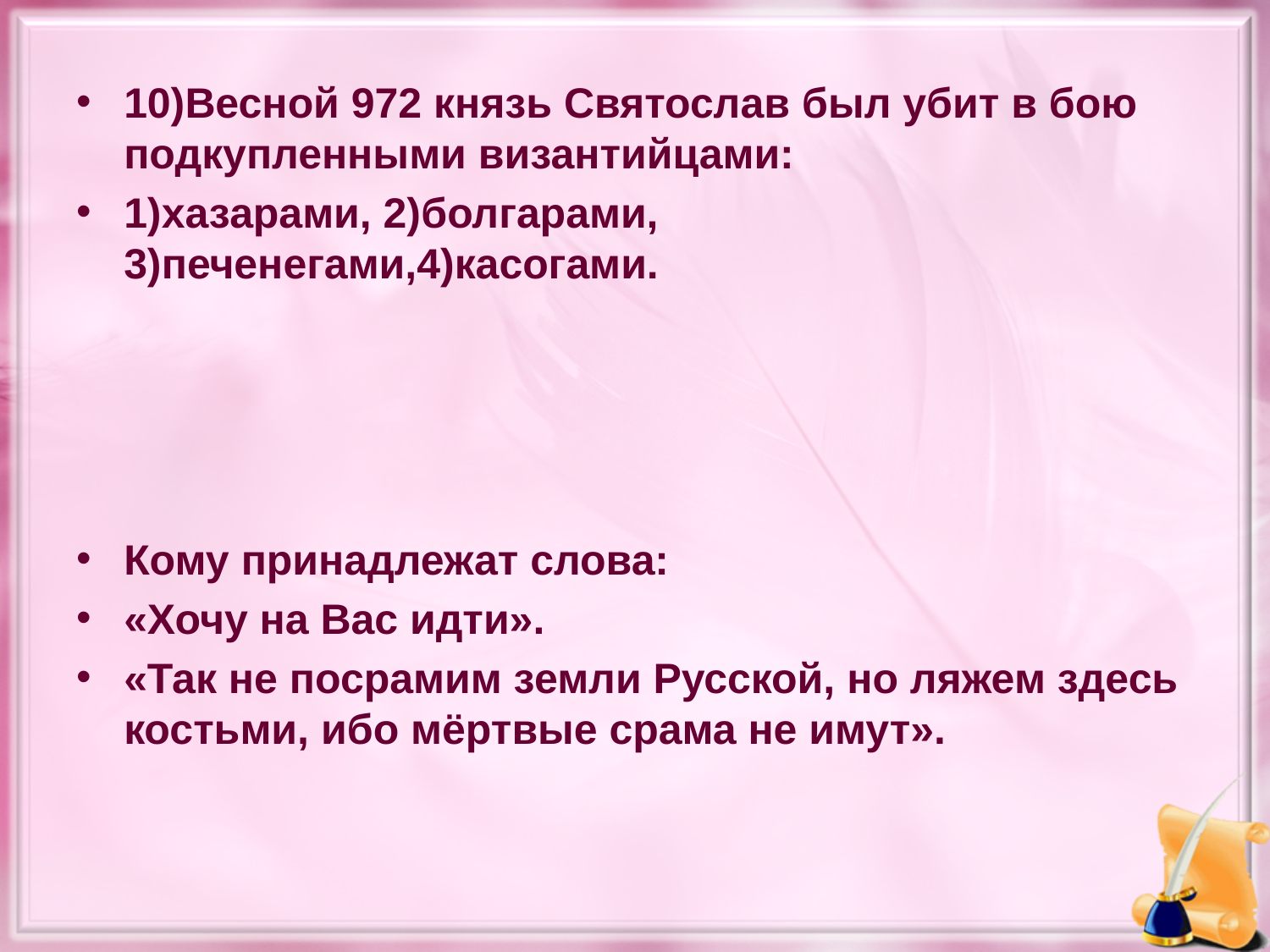

10)Весной 972 князь Святослав был убит в бою подкупленными византийцами:
1)хазарами, 2)болгарами, 3)печенегами,4)касогами.

Кому принадлежат слова:
«Хочу на Вас идти».
«Так не посрамим земли Русской, но ляжем здесь костьми, ибо мёртвые срама не имут».